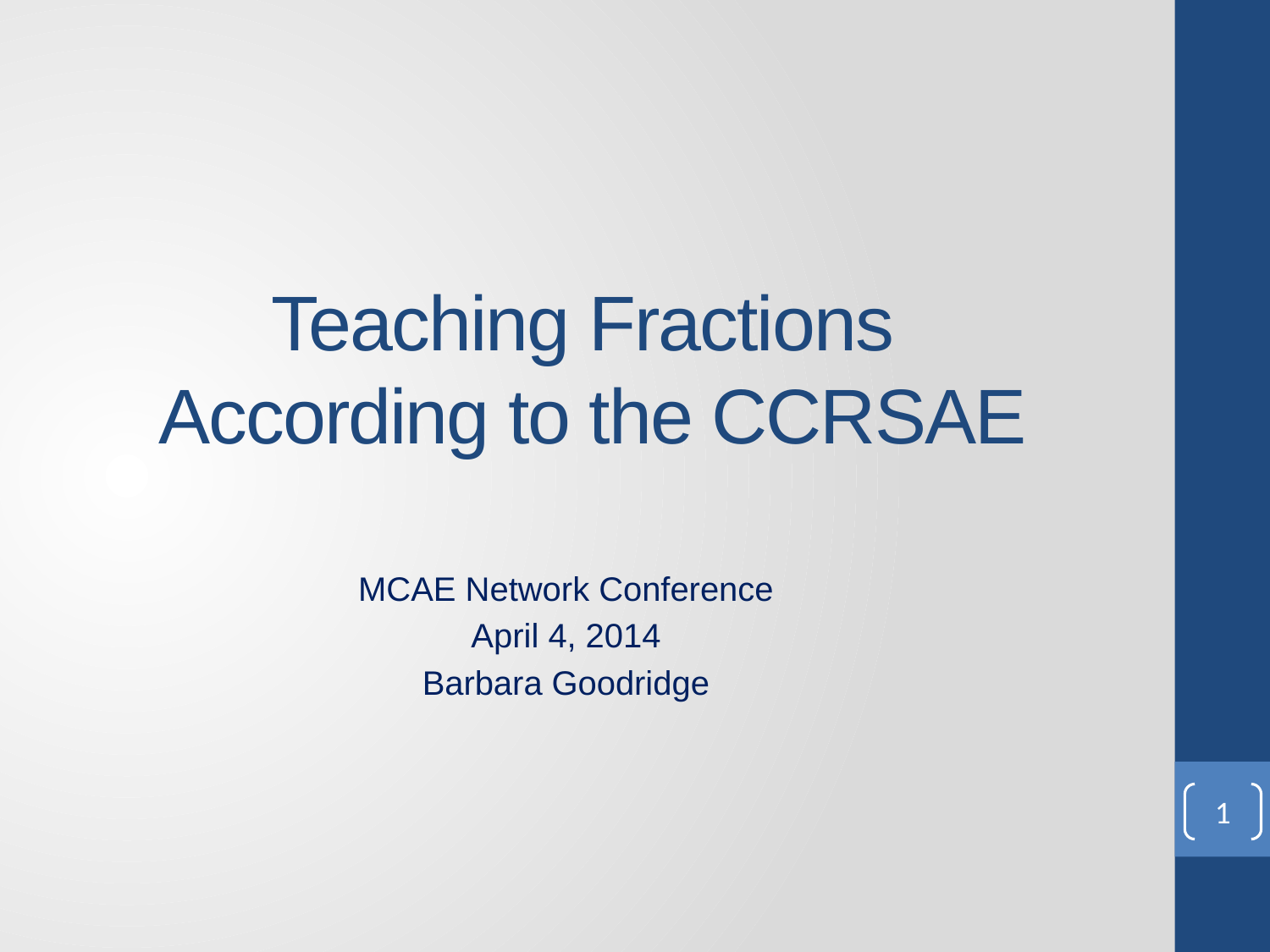

# Teaching Fractions According to the CCRSAE
MCAE Network Conference
April 4, 2014
Barbara Goodridge
1